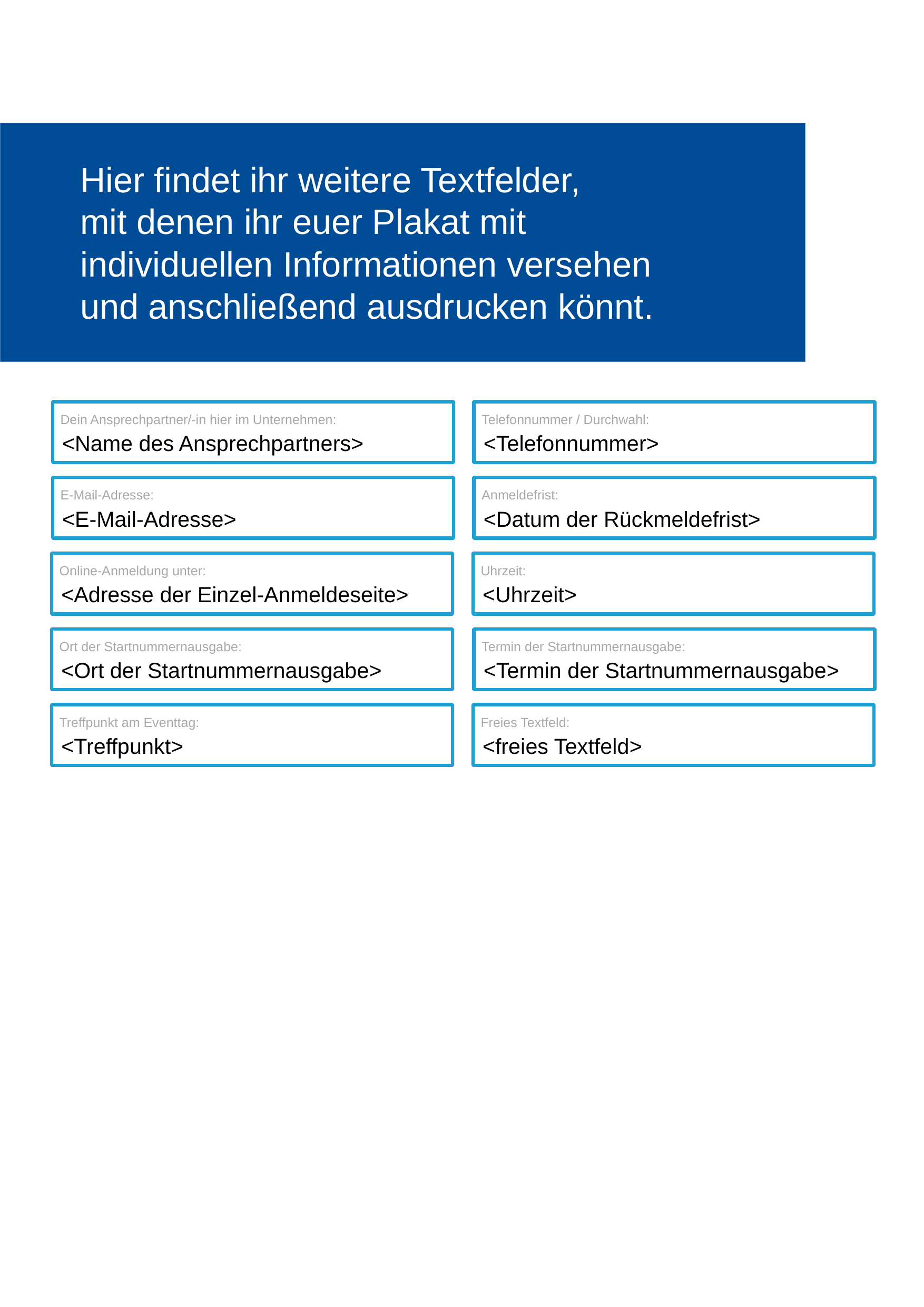

Dein Ansprechpartner/-in hier im Unternehmen:

<Name des Ansprechpartners>
Telefonnummer / Durchwahl:

<Telefonnummer>
E-Mail-Adresse:

<E-Mail-Adresse>
Anmeldefrist:

<Datum der Rückmeldefrist>
Online-Anmeldung unter:

<Adresse der Einzel-Anmeldeseite>
Uhrzeit:

<Uhrzeit>
Ort der Startnummernausgabe:

<Ort der Startnummernausgabe>
Termin der Startnummernausgabe:

<Termin der Startnummernausgabe>
Treffpunkt am Eventtag:

<Treffpunkt>
Freies Textfeld:

<freies Textfeld>